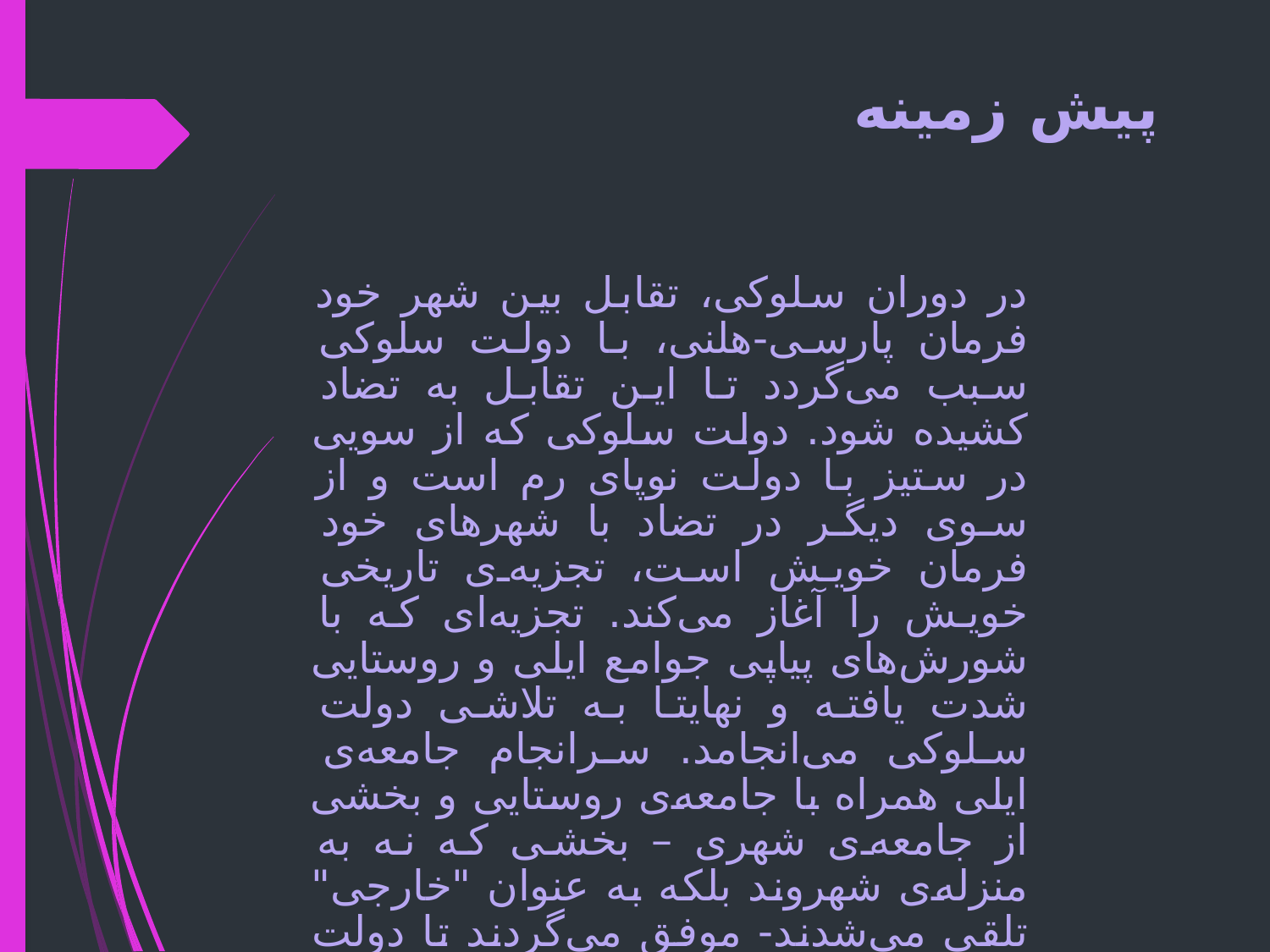

# پیش زمینه
در دوران سلوکی، تقابل بین شهر خود فرمان پارسی-هلنی، با دولت سلوکی سبب می‌گردد تا این تقابل به تضاد کشیده شود. دولت سلوکی که از سویی در ستیز با دولت نوپای رم است و از سوی دیگر در تضاد با شهرهای خود فرمان خویش است، تجزیه‌ی تاریخی خویش را آغاز می‌کند. تجزیه‌ای که با شورش‌های پیاپی جوامع ایلی و روستایی شدت یافته و نهایتا به تلاشی دولت سلوکی می‌انجامد. سرانجام جامعه‌ی ایلی همراه با جامعه‌ی روستایی و بخشی از جامعه‌ی شهری – بخشی که نه به منزله‌ی شهروند بلکه به عنوان "خارجی" تلقی می‌شدند- موفق می‌گردند تا دولت اشکانی را بر پهنه‌ی وسیعی از ایران آن روزگاران مستقر سازند. (حبیبی،1391 : 21)